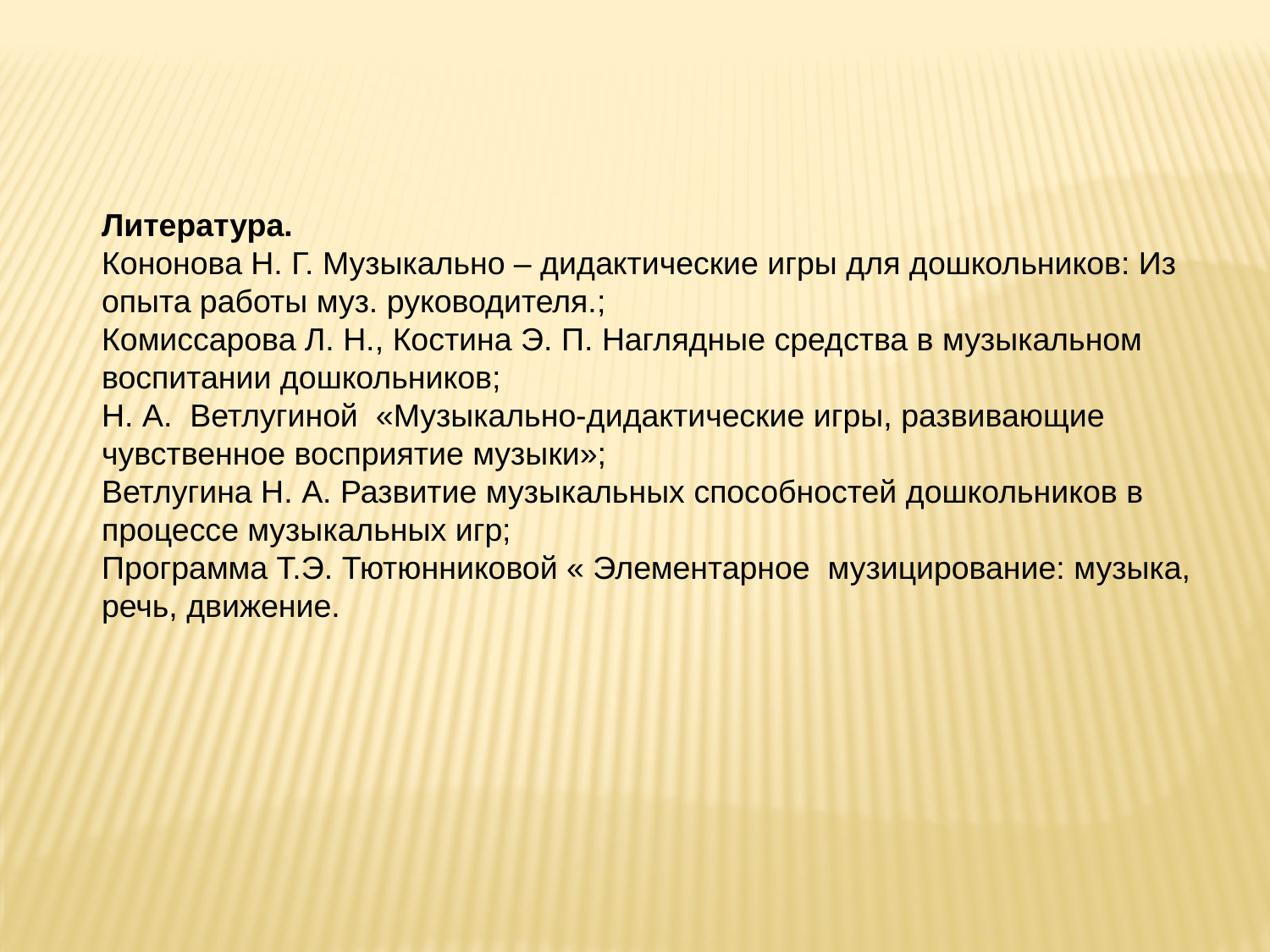

Литература.
Кононова Н. Г. Музыкально – дидактические игры для дошкольников: Из опыта работы муз. руководителя.;
Комиссарова Л. Н., Костина Э. П. Наглядные средства в музыкальном воспитании дошкольников;
Н. А.  Ветлугиной  «Музыкально-дидактические игры, развивающие чувственное восприятие музыки»;
Ветлугина Н. А. Развитие музыкальных способностей дошкольников в процессе музыкальных игр;
Программа Т.Э. Тютюнниковой « Элементарное  музицирование: музыка, речь, движение.